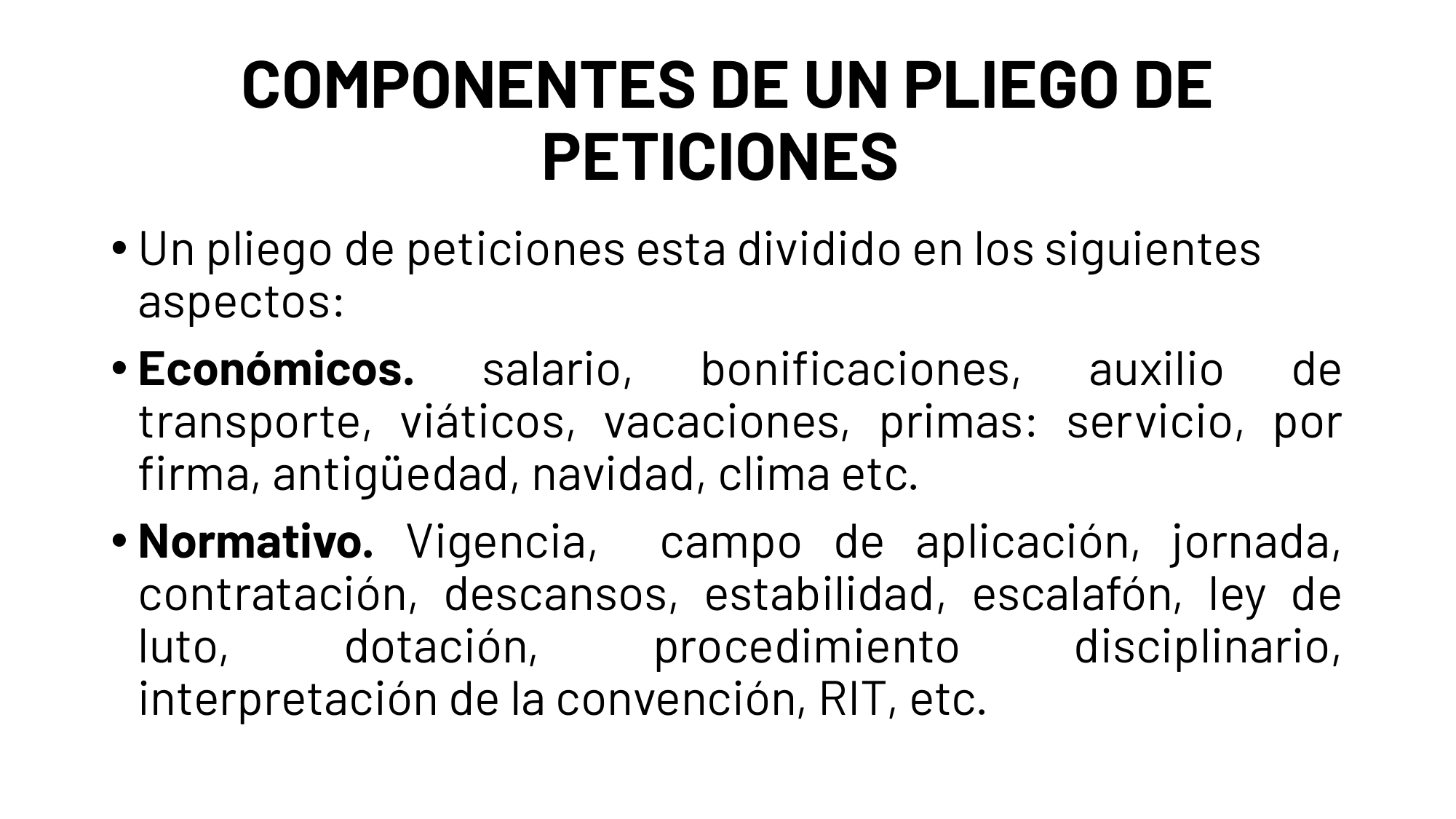

# COMPONENTES DE UN PLIEGO DE PETICIONES
Un pliego de peticiones esta dividido en los siguientes aspectos:
Económicos. salario, bonificaciones, auxilio de transporte, viáticos, vacaciones, primas: servicio, por firma, antigüedad, navidad, clima etc.
Normativo. Vigencia,  campo de aplicación, jornada, contratación, descansos, estabilidad, escalafón, ley de luto, dotación, procedimiento disciplinario, interpretación de la convención, RIT, etc.